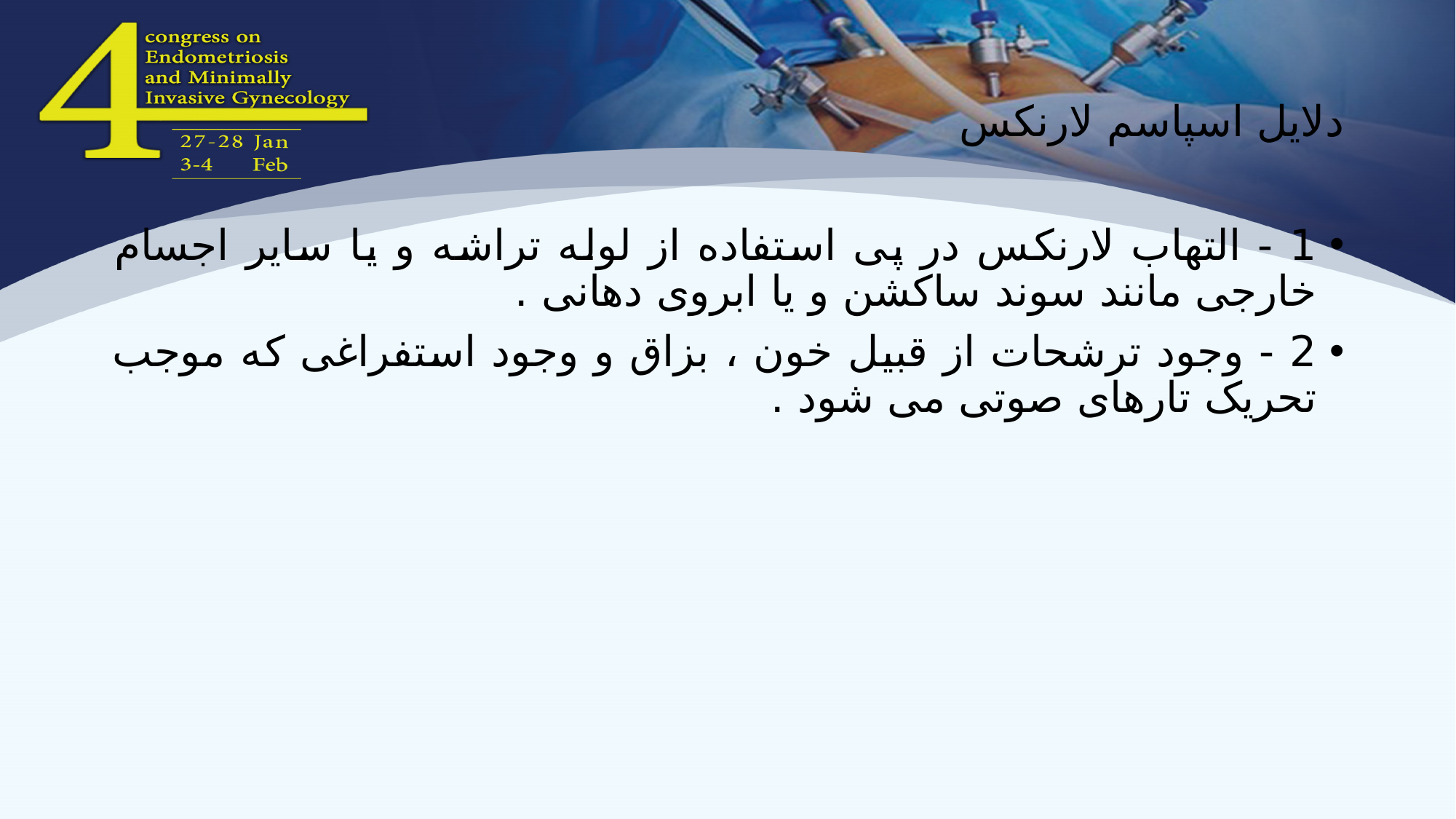

# دلایل اسپاسم لارنکس
1 - التهاب لارنکس در پی استفاده از لوله تراشه و یا سایر اجسام خارجی مانند سوند ساکشن و یا ابروی دهانی .
2 - وجود ترشحات از قبیل خون ، بزاق و وجود استفراغی که موجب تحریک تارهای صوتی می شود .